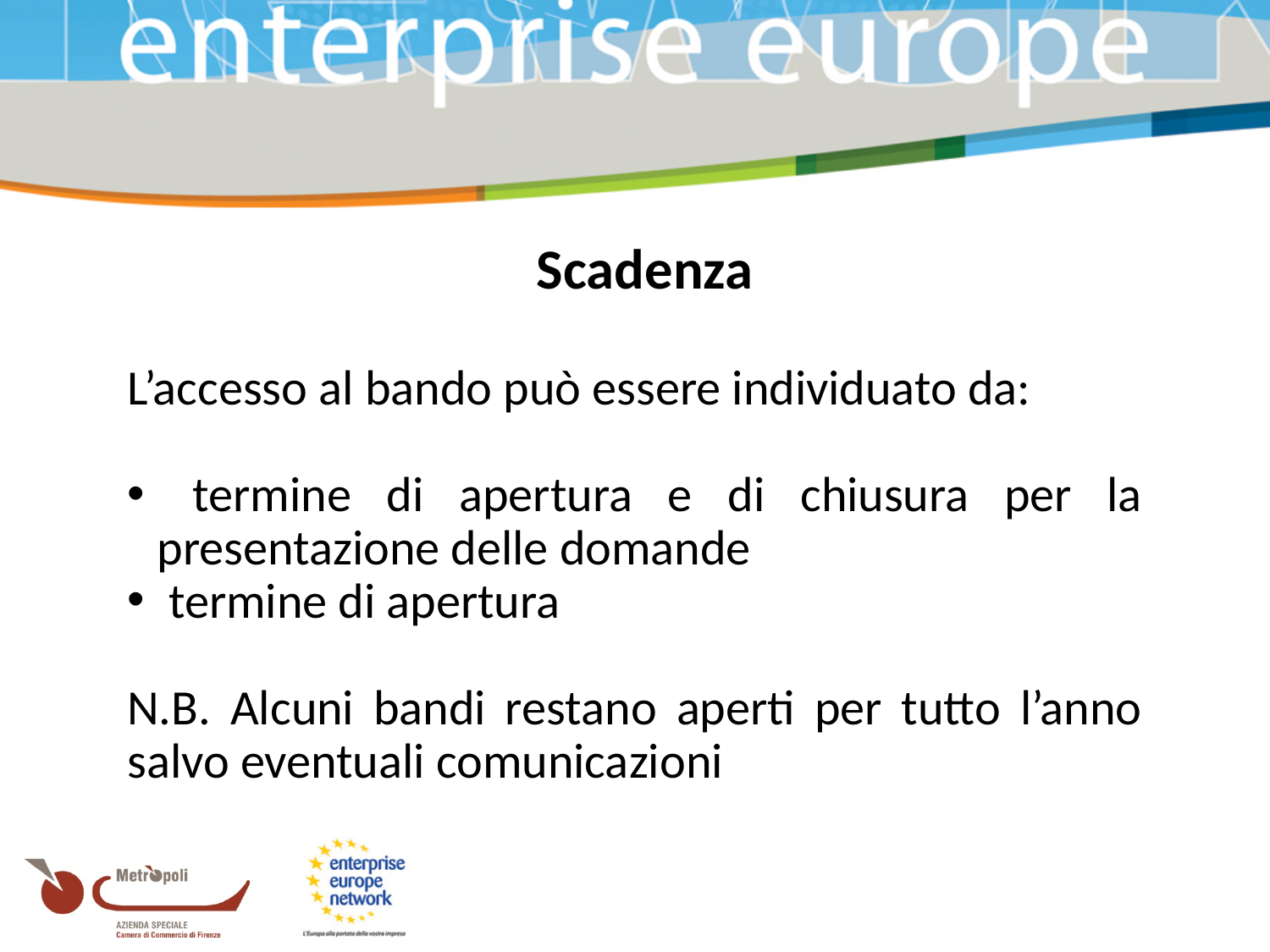

Scadenza
L’accesso al bando può essere individuato da:

 termine di apertura e di chiusura per la presentazione delle domande
 termine di apertura

N.B. Alcuni bandi restano aperti per tutto l’anno salvo eventuali comunicazioni